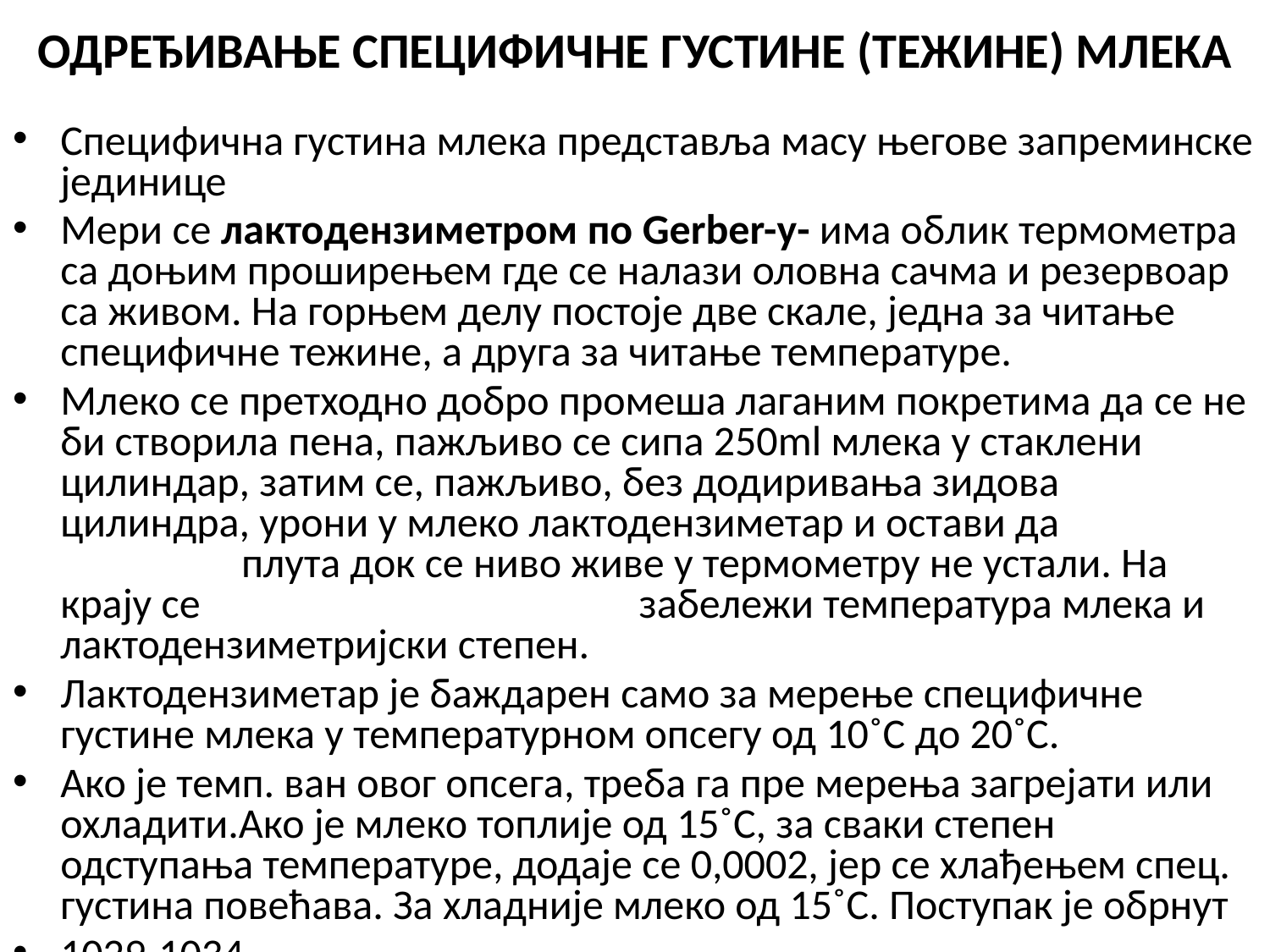

# ОДРЕЂИВАЊЕ СПЕЦИФИЧНЕ ГУСТИНЕ (ТЕЖИНЕ) МЛЕКА
Специфична густина млека представља масу његове запреминске јединице
Мери се лактодензиметром по Gerber-у- има облик термометра са доњим проширењем где се налази оловна сачма и резервоар са живом. На горњем делу постоје две скале, једна за читање специфичне тежине, а друга за читање температуре.
Млеко се претходно добро промеша лаганим покретима да се не би створила пена, пажљиво се сипа 250ml млека у стаклени цилиндар, затим се, пажљиво, без додиривања зидова                   цилиндра, урони у млеко лактодензиметар и остави да                                        плута док се ниво живе у термометру не устали. На крају се                                              забележи температура млека и  лактодензиметријски степен.
Лактодензиметар је баждарен само за мерење специфичне густине млека у температурном опсегу од 10˚C до 20˚C.
Ако је темп. ван овог опсега, треба га пре мерења загрејати или охладити.Ако је млеко топлије од 15˚C, за сваки степен одступања температуре, додаје се 0,0002, јер се хлађењем спец. густина повећава. За хладније млеко од 15˚C. Поступак је обрнут
1029-1034